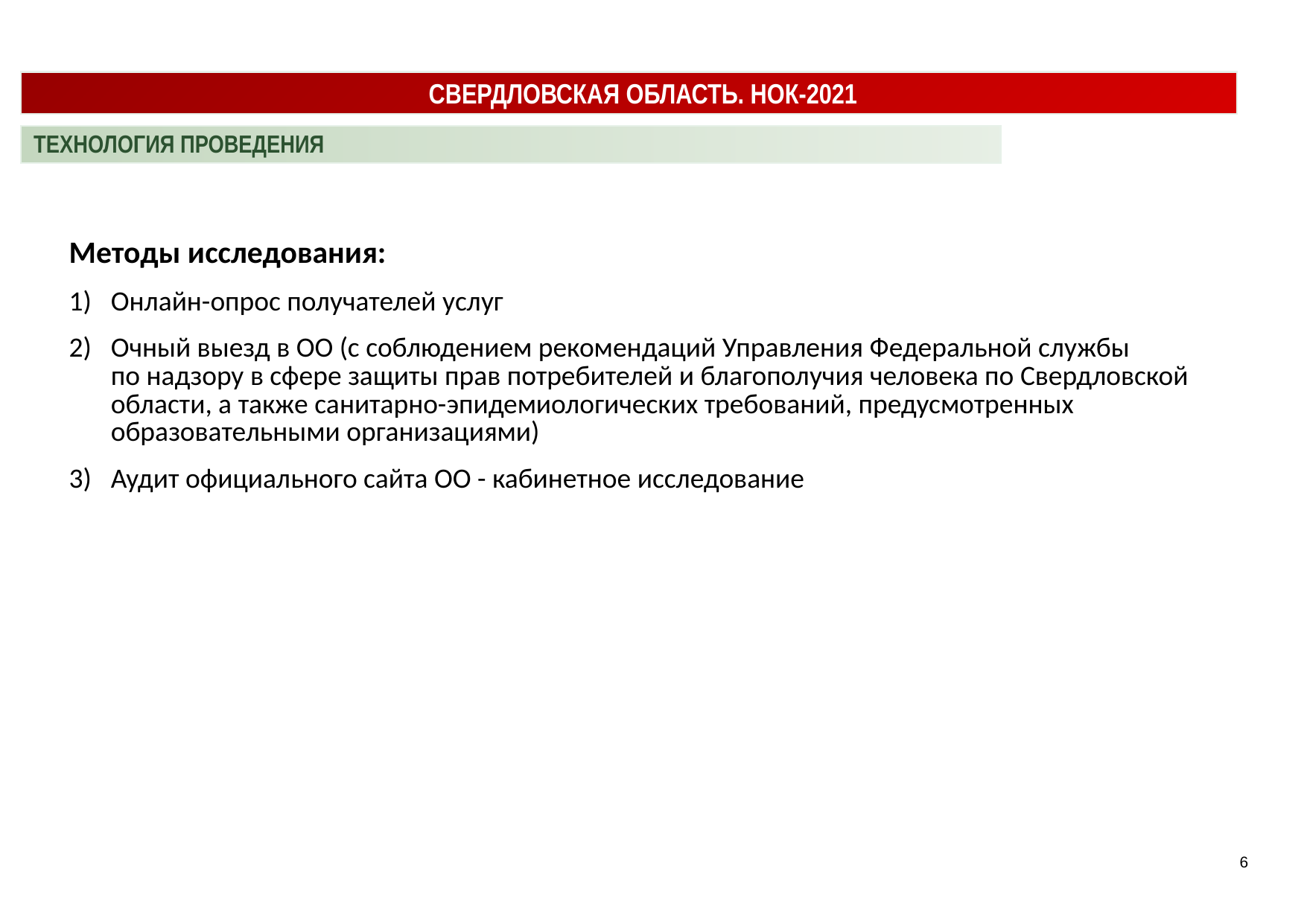

СВЕРДЛОВСКАЯ ОБЛАСТЬ. НОК-2021

ТЕХНОЛОГИЯ ПРОВЕДЕНИЯ
| Методы исследования: Онлайн-опрос получателей услуг Очный выезд в ОО (с соблюдением рекомендаций Управления Федеральной службы по надзору в сфере защиты прав потребителей и благополучия человека по Свердловской области, а также санитарно-эпидемиологических требований, предусмотренных образовательными организациями) Аудит официального сайта ОО - кабинетное исследование |
| --- |
6